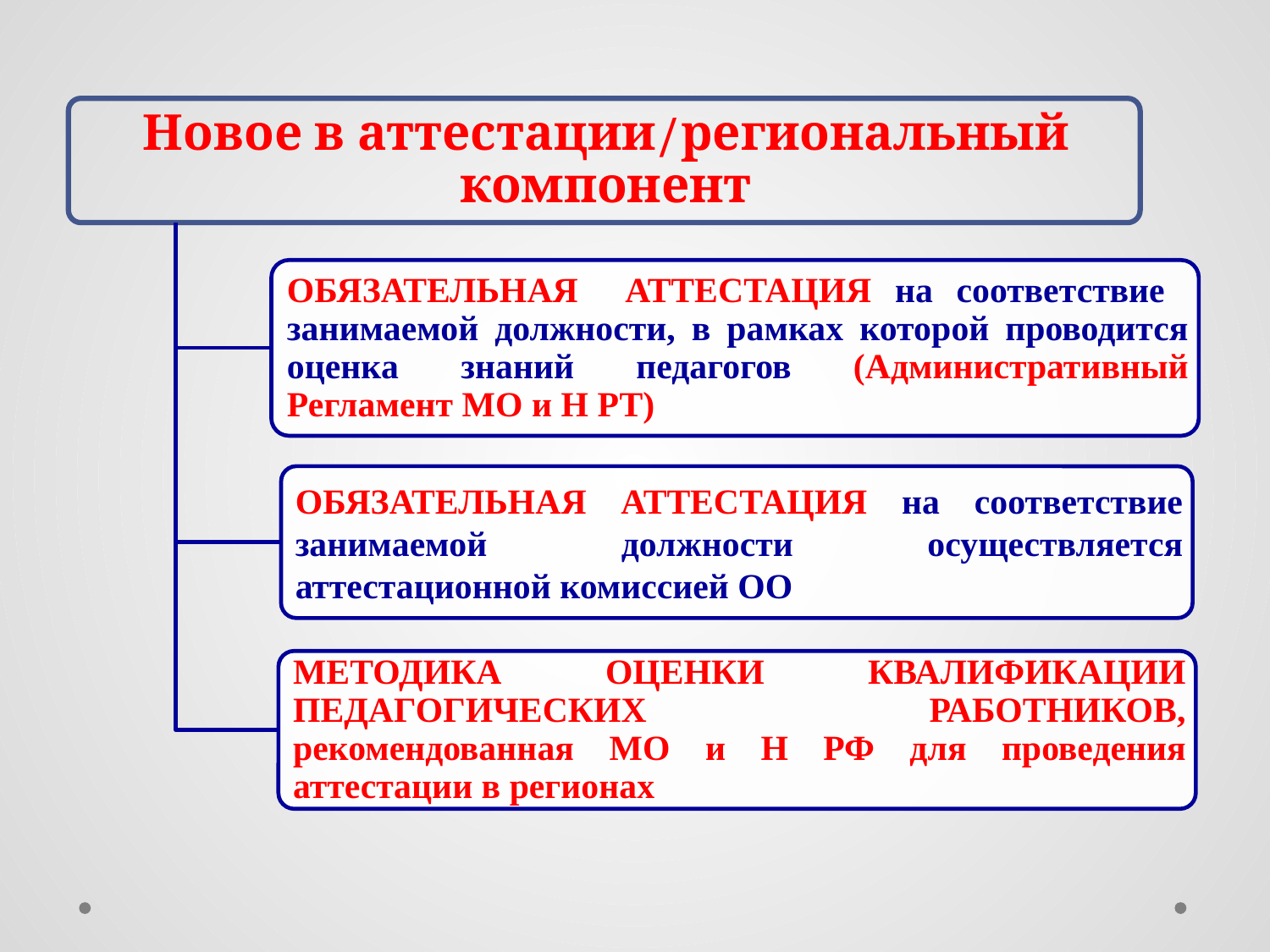

Новое в аттестации/региональный компонент
ОБЯЗАТЕЛЬНАЯ  АТТЕСТАЦИЯ на соответствие  занимаемой должности, в рамках которой проводится оценка знаний педагогов (Административный Регламент МО и Н РТ)
ОБЯЗАТЕЛЬНАЯ АТТЕСТАЦИЯ на соответствие занимаемой должности осуществляется аттестационной комиссией ОО
МЕТОДИКА ОЦЕНКИ КВАЛИФИКАЦИИ ПЕДАГОГИЧЕСКИХ     РАБОТНИКОВ, рекомендованная МО и Н РФ для проведения аттестации в регионах